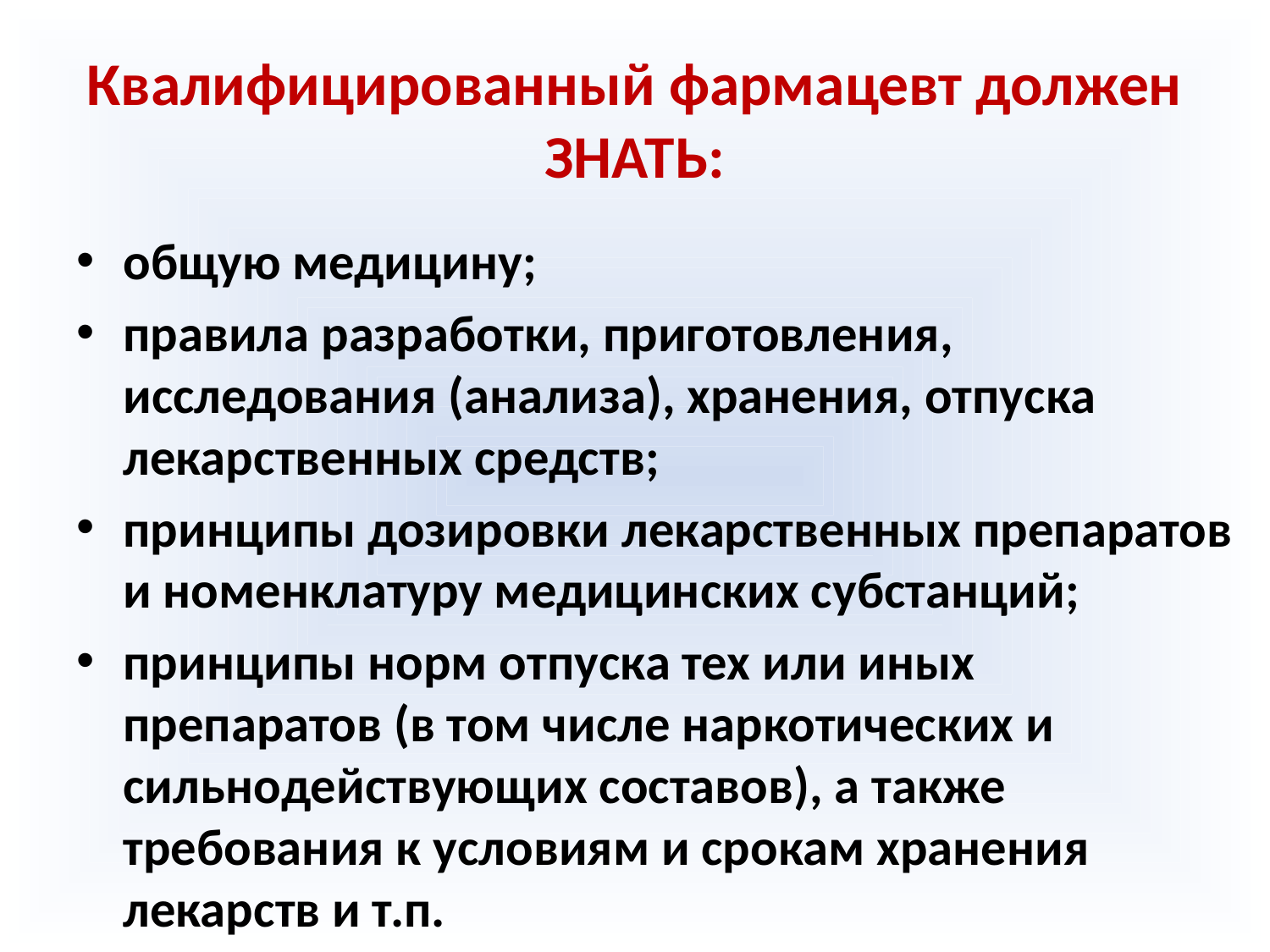

# Квалифицированный фармацевт должен ЗНАТЬ:
общую медицину;
правила разработки, приготовления, исследования (анализа), хранения, отпуска лекарственных средств;
принципы дозировки лекарственных препаратов и номенклатуру медицинских субстанций;
принципы норм отпуска тех или иных препаратов (в том числе наркотических и сильнодействующих составов), а также требования к условиям и срокам хранения лекарств и т.п.